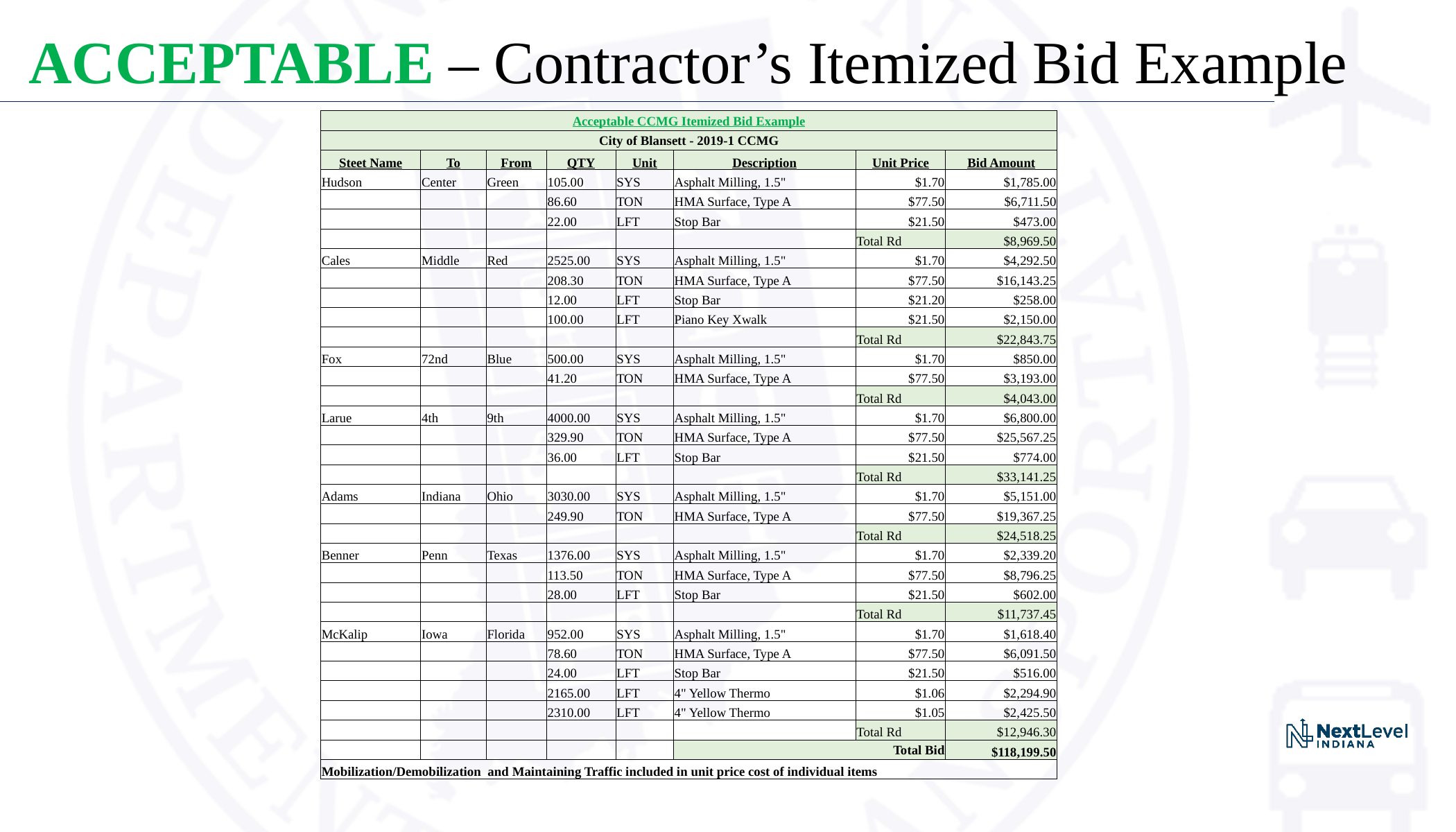

# ACCEPTABLE – Contractor’s Itemized Bid Example
| Acceptable CCMG Itemized Bid Example |  |  |  |  |  |  |  |
| --- | --- | --- | --- | --- | --- | --- | --- |
| City of Blansett - 2019-1 CCMG |  |  |  |  |  |  |  |
| Steet Name | To | From | QTY | Unit | Description | Unit Price | Bid Amount |
| Hudson | Center | Green | 105.00 | SYS | Asphalt Milling, 1.5" | $1.70 | $1,785.00 |
|  |  |  | 86.60 | TON | HMA Surface, Type A | $77.50 | $6,711.50 |
|  |  |  | 22.00 | LFT | Stop Bar | $21.50 | $473.00 |
|  |  |  |  |  |  | Total Rd | $8,969.50 |
| Cales | Middle | Red | 2525.00 | SYS | Asphalt Milling, 1.5" | $1.70 | $4,292.50 |
|  |  |  | 208.30 | TON | HMA Surface, Type A | $77.50 | $16,143.25 |
|  |  |  | 12.00 | LFT | Stop Bar | $21.20 | $258.00 |
|  |  |  | 100.00 | LFT | Piano Key Xwalk | $21.50 | $2,150.00 |
|  |  |  |  |  |  | Total Rd | $22,843.75 |
| Fox | 72nd | Blue | 500.00 | SYS | Asphalt Milling, 1.5" | $1.70 | $850.00 |
|  |  |  | 41.20 | TON | HMA Surface, Type A | $77.50 | $3,193.00 |
|  |  |  |  |  |  | Total Rd | $4,043.00 |
| Larue | 4th | 9th | 4000.00 | SYS | Asphalt Milling, 1.5" | $1.70 | $6,800.00 |
|  |  |  | 329.90 | TON | HMA Surface, Type A | $77.50 | $25,567.25 |
|  |  |  | 36.00 | LFT | Stop Bar | $21.50 | $774.00 |
|  |  |  |  |  |  | Total Rd | $33,141.25 |
| Adams | Indiana | Ohio | 3030.00 | SYS | Asphalt Milling, 1.5" | $1.70 | $5,151.00 |
|  |  |  | 249.90 | TON | HMA Surface, Type A | $77.50 | $19,367.25 |
|  |  |  |  |  |  | Total Rd | $24,518.25 |
| Benner | Penn | Texas | 1376.00 | SYS | Asphalt Milling, 1.5" | $1.70 | $2,339.20 |
|  |  |  | 113.50 | TON | HMA Surface, Type A | $77.50 | $8,796.25 |
|  |  |  | 28.00 | LFT | Stop Bar | $21.50 | $602.00 |
|  |  |  |  |  |  | Total Rd | $11,737.45 |
| McKalip | Iowa | Florida | 952.00 | SYS | Asphalt Milling, 1.5" | $1.70 | $1,618.40 |
|  |  |  | 78.60 | TON | HMA Surface, Type A | $77.50 | $6,091.50 |
|  |  |  | 24.00 | LFT | Stop Bar | $21.50 | $516.00 |
|  |  |  | 2165.00 | LFT | 4" Yellow Thermo | $1.06 | $2,294.90 |
|  |  |  | 2310.00 | LFT | 4" Yellow Thermo | $1.05 | $2,425.50 |
|  |  |  |  |  |  | Total Rd | $12,946.30 |
|  |  |  |  |  | Total Bid |  | $118,199.50 |
| Mobilization/Demobilization and Maintaining Traffic included in unit price cost of individual items |  |  |  |  |  |  |  |